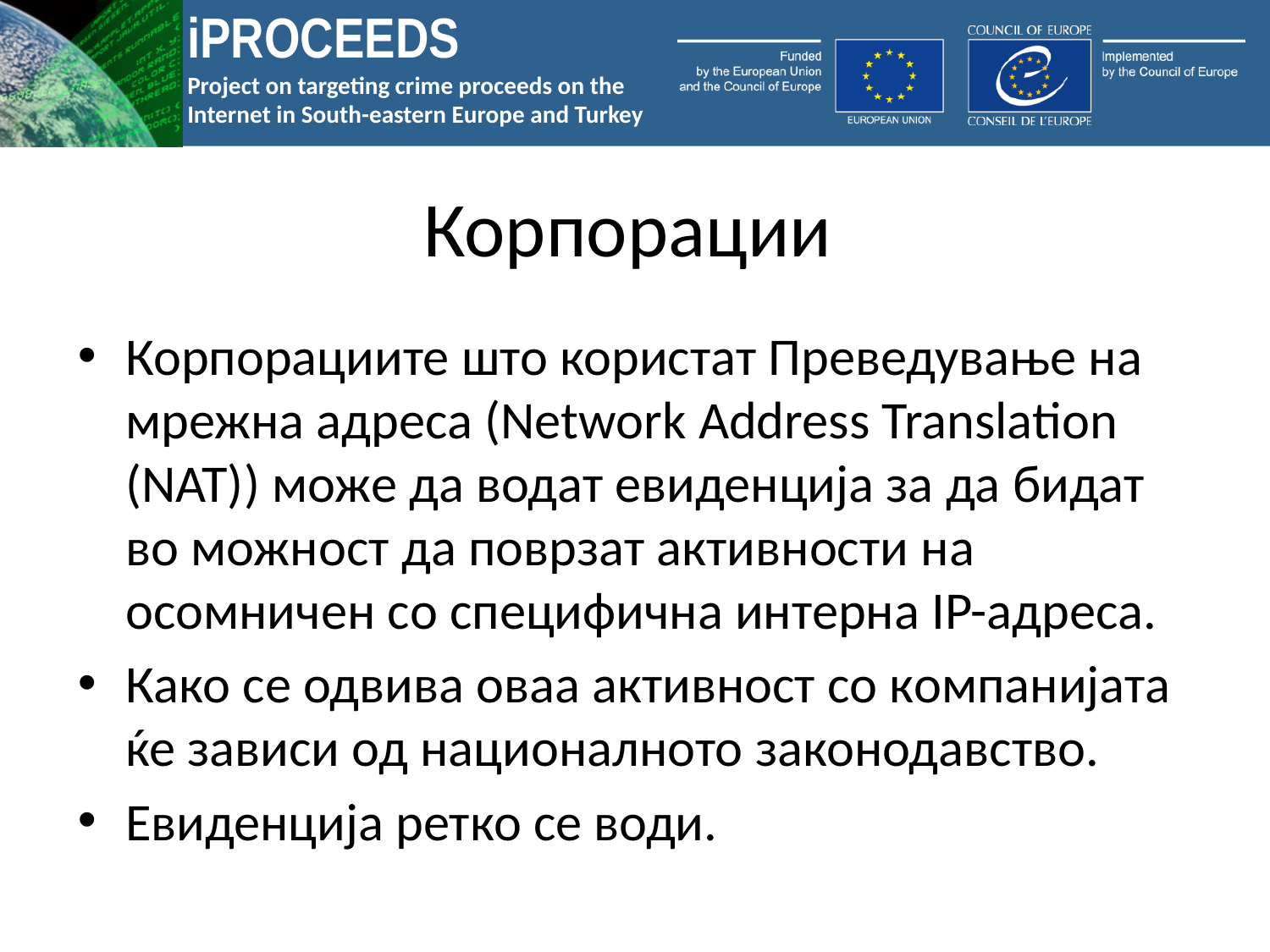

# Корпорации
Корпорациите што користат Преведување на мрежна адреса (Network Address Translation (NAT)) може да водат евиденција за да бидат во можност да поврзат активности на осомничен со специфична интерна IP-адреса.
Како се одвива оваа активност со компанијата ќе зависи од националното законодавство.
Евиденција ретко се води.